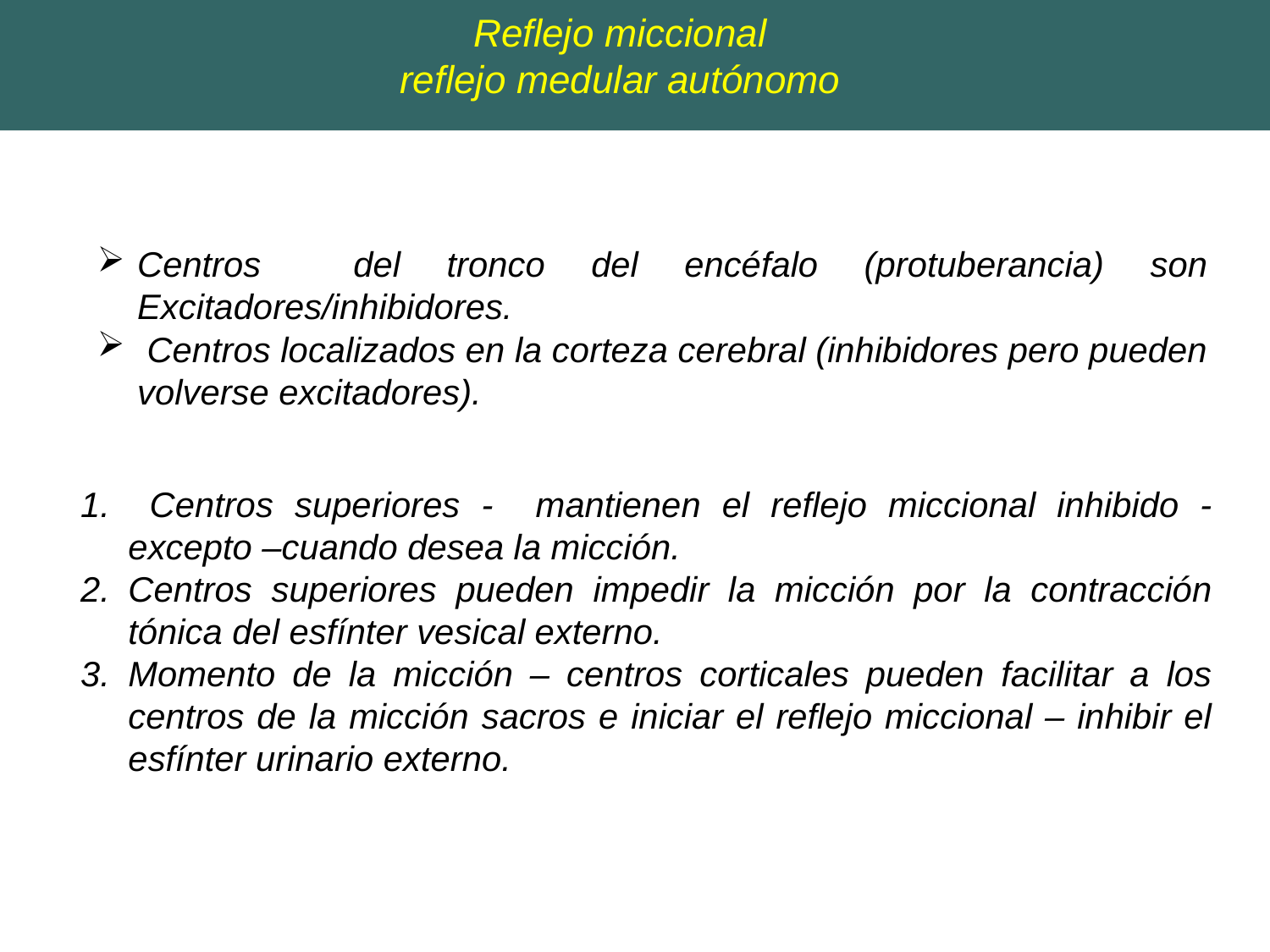

Reflejo miccional
reflejo medular autónomo

Centros  del tronco del encéfalo (protuberancia) son Excitadores/inhibidores.
 Centros localizados en la corteza cerebral (inhibidores pero pueden volverse excitadores).
 Centros superiores -  mantienen el reflejo miccional inhibido - excepto –cuando desea la micción.
Centros superiores pueden impedir la micción por la contracción tónica del esfínter vesical externo.
Momento de la micción – centros corticales pueden facilitar a los centros de la micción sacros e iniciar el reflejo miccional – inhibir el esfínter urinario externo.